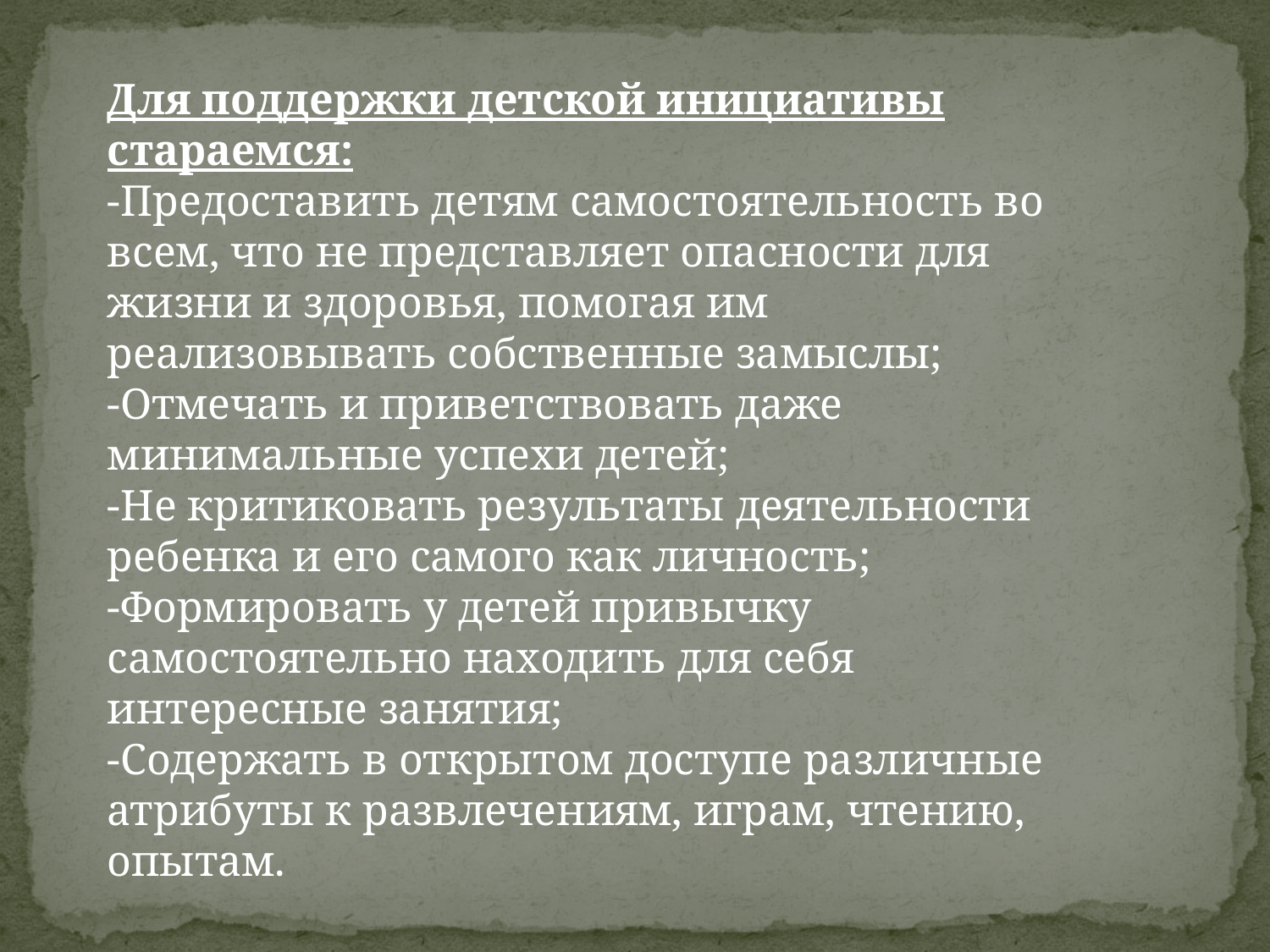

Для поддержки детской инициативы стараемся:
-Предоставить детям самостоятельность во всем, что не представляет опасности для жизни и здоровья, помогая им реализовывать собственные замыслы;
-Отмечать и приветствовать даже минимальные успехи детей;
-Не критиковать результаты деятельности ребенка и его самого как личность;
-Формировать у детей привычку самостоятельно находить для себя интересные занятия;
-Содержать в открытом доступе различные атрибуты к развлечениям, играм, чтению, опытам.